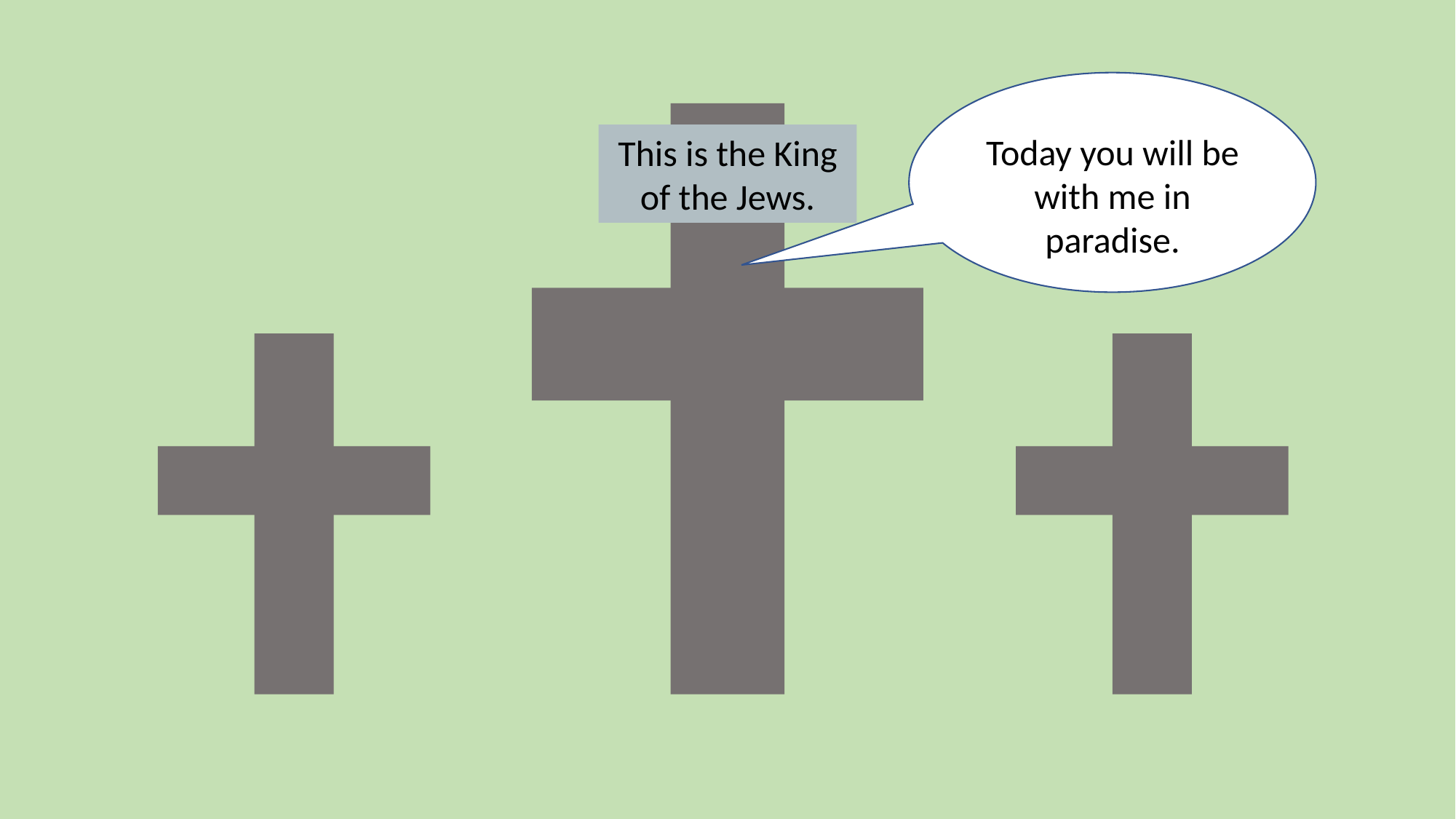

Today you will be with me in paradise.
This is the King of the Jews.